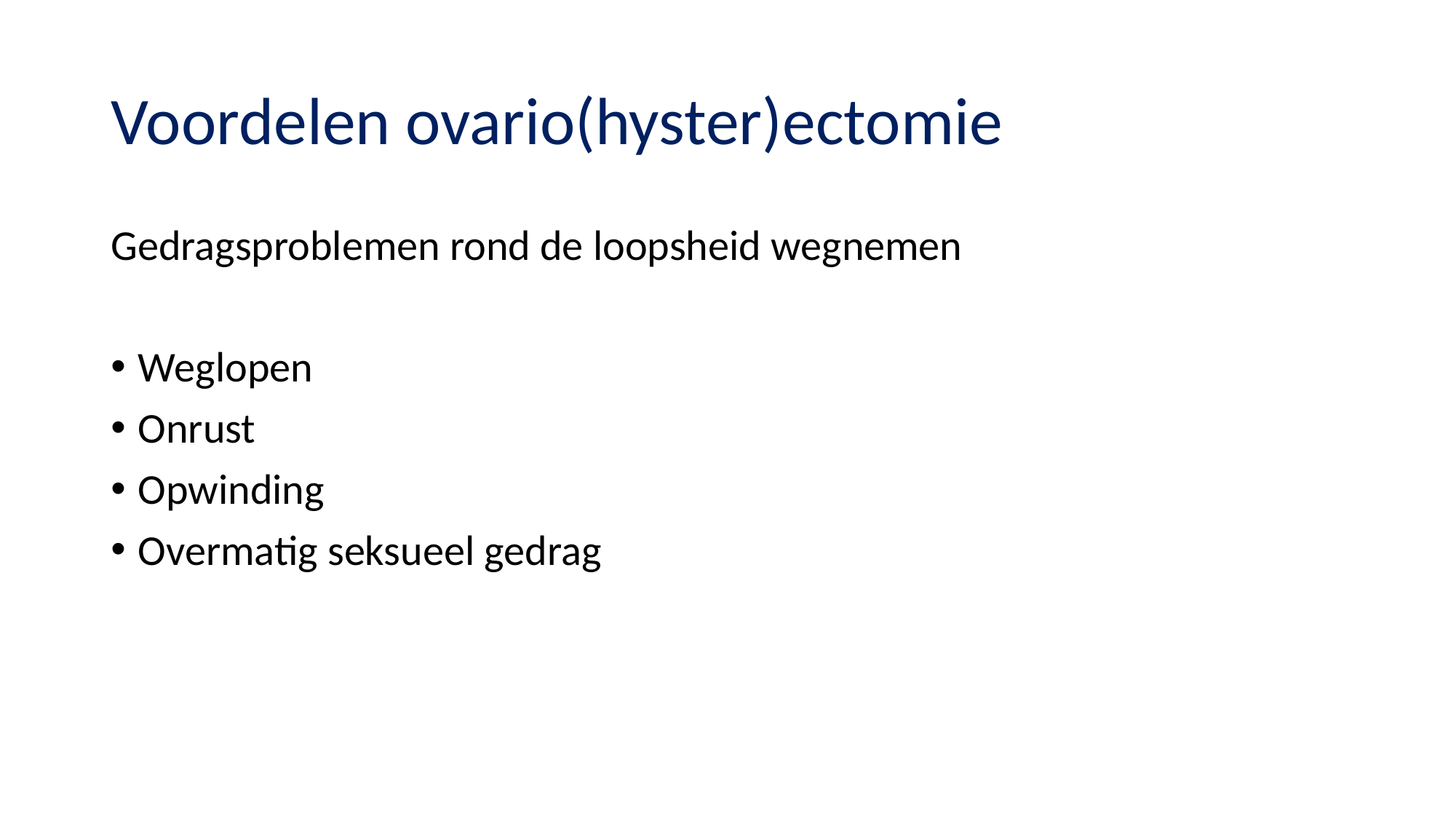

# Voordelen ovario(hyster)ectomie
Gedragsproblemen rond de loopsheid wegnemen

Weglopen
Onrust
Opwinding
Overmatig seksueel gedrag